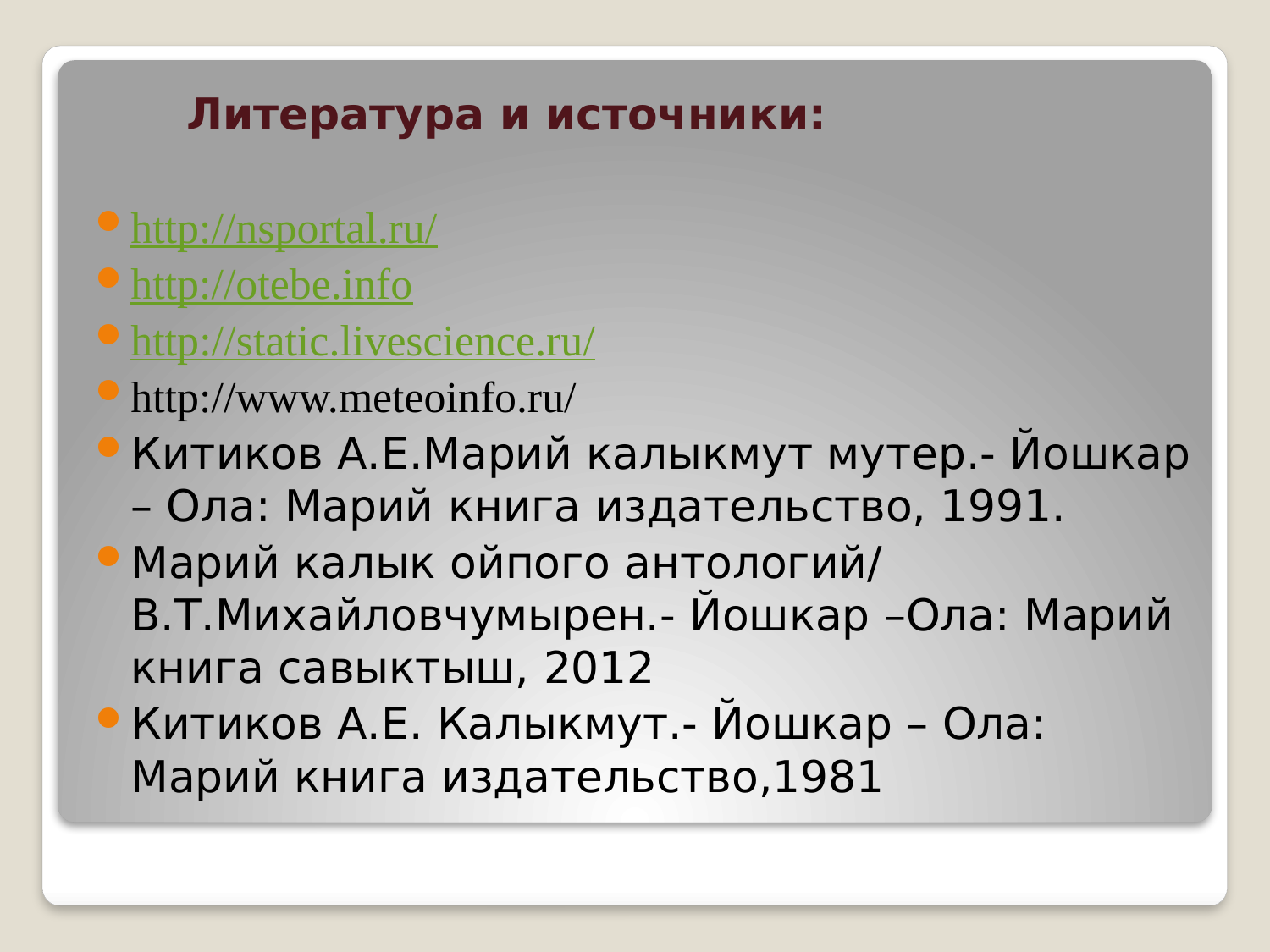

Литература и источники:

http://nsportal.ru/
http://otebe.info
http://static.livescience.ru/
http://www.meteoinfo.ru/
Китиков А.Е.Марий калыкмут мутер.- Йошкар – Ола: Марий книга издательство, 1991.
Марий калык ойпого антологий/ В.Т.Михайловчумырен.- Йошкар –Ола: Марий книга савыктыш, 2012
Китиков А.Е. Калыкмут.- Йошкар – Ола: Марий книга издательство,1981

#